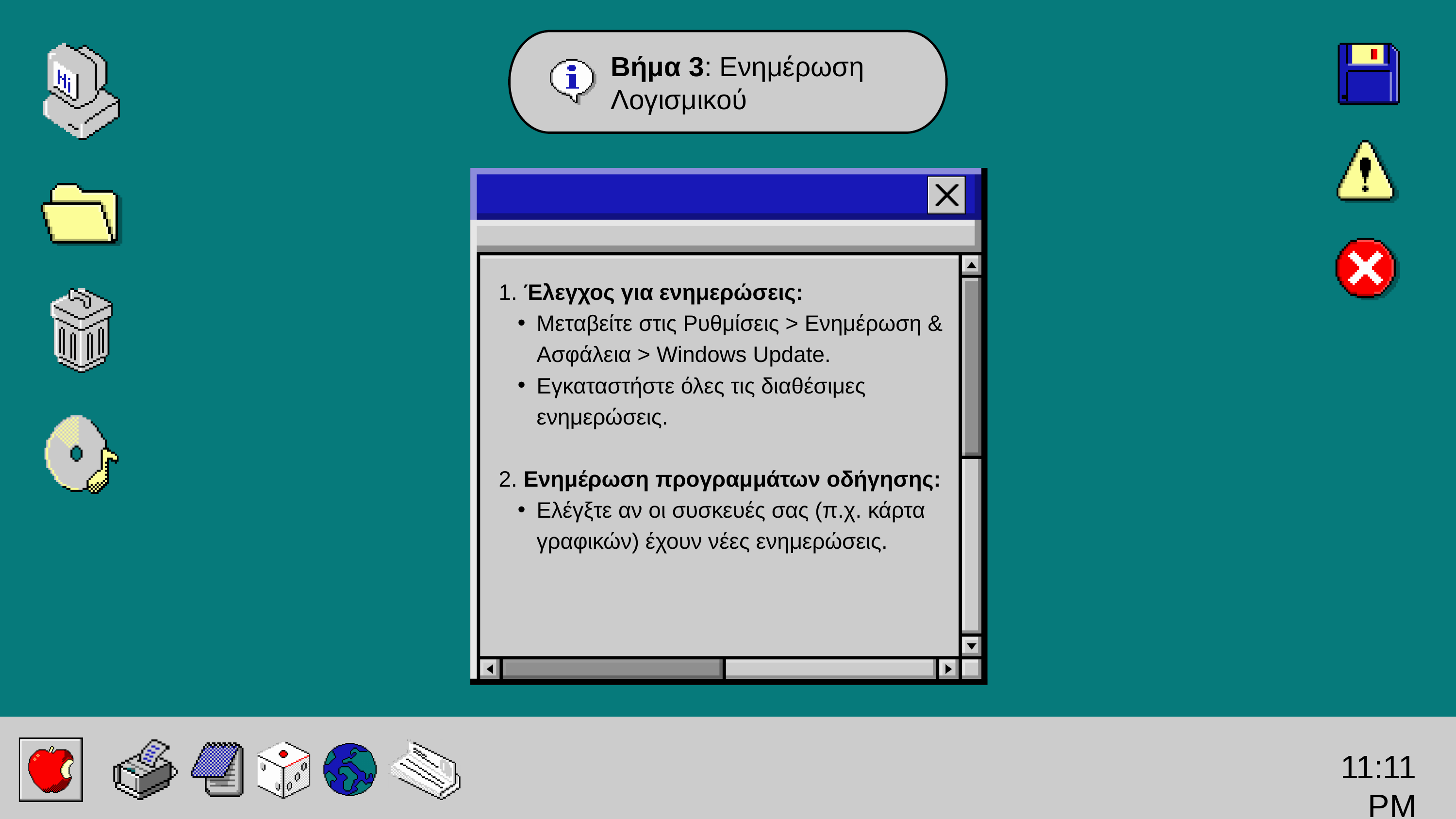

Βήμα 3: Ενημέρωση Λογισμικού

1. Έλεγχος για ενημερώσεις:
Μεταβείτε στις Ρυθμίσεις > Ενημέρωση & Ασφάλεια > Windows Update.
Εγκαταστήστε όλες τις διαθέσιμες ενημερώσεις.

2. Ενημέρωση προγραμμάτων οδήγησης:
Ελέγξτε αν οι συσκευές σας (π.χ. κάρτα γραφικών) έχουν νέες ενημερώσεις.

11:11PM